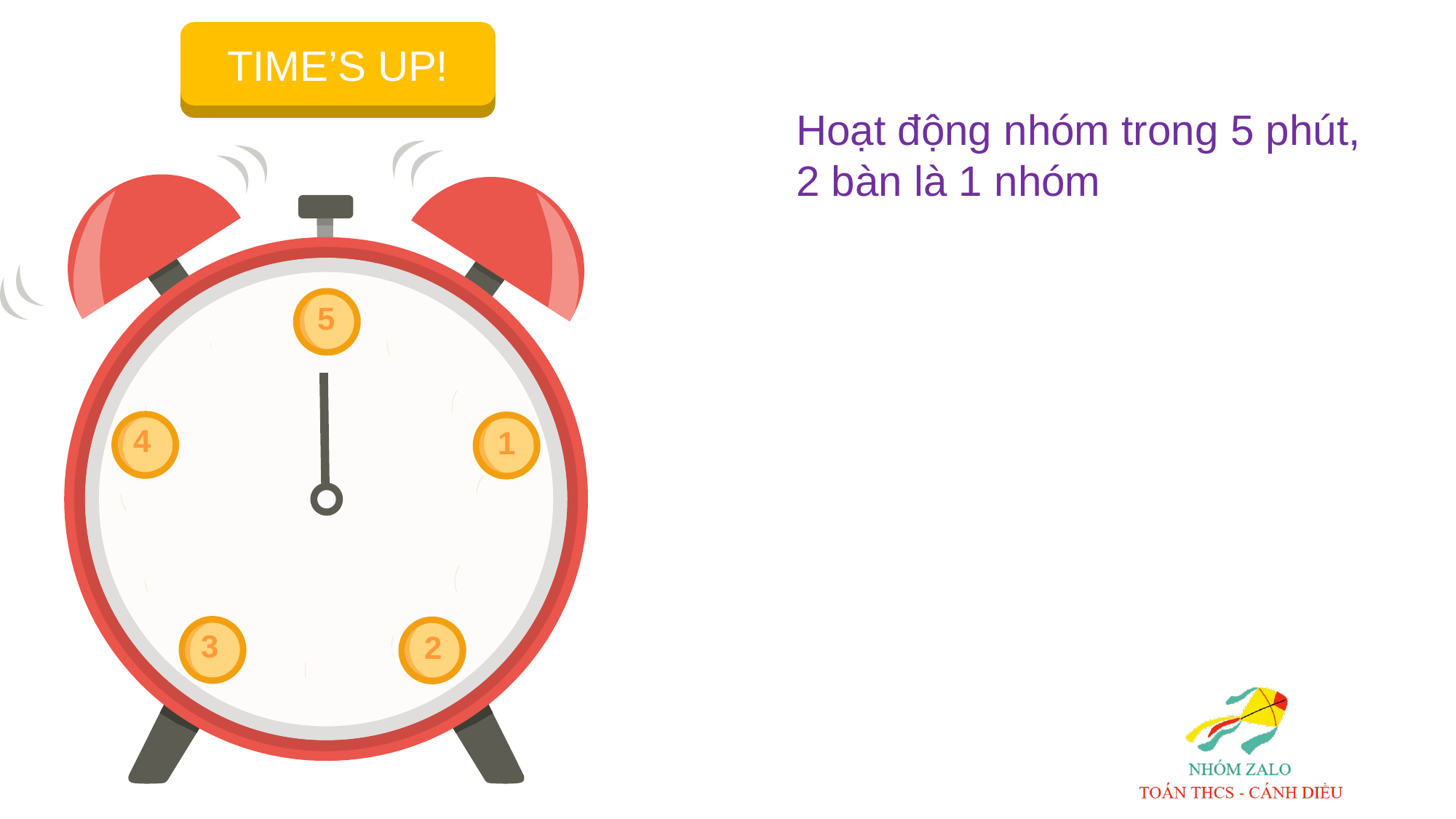

START TIMER

TIME’S UP!

TIME LIMIT:
5 minutes
Hoạt động nhóm trong 5 phút, 2 bàn là 1 nhóm

5

4

1

3

2